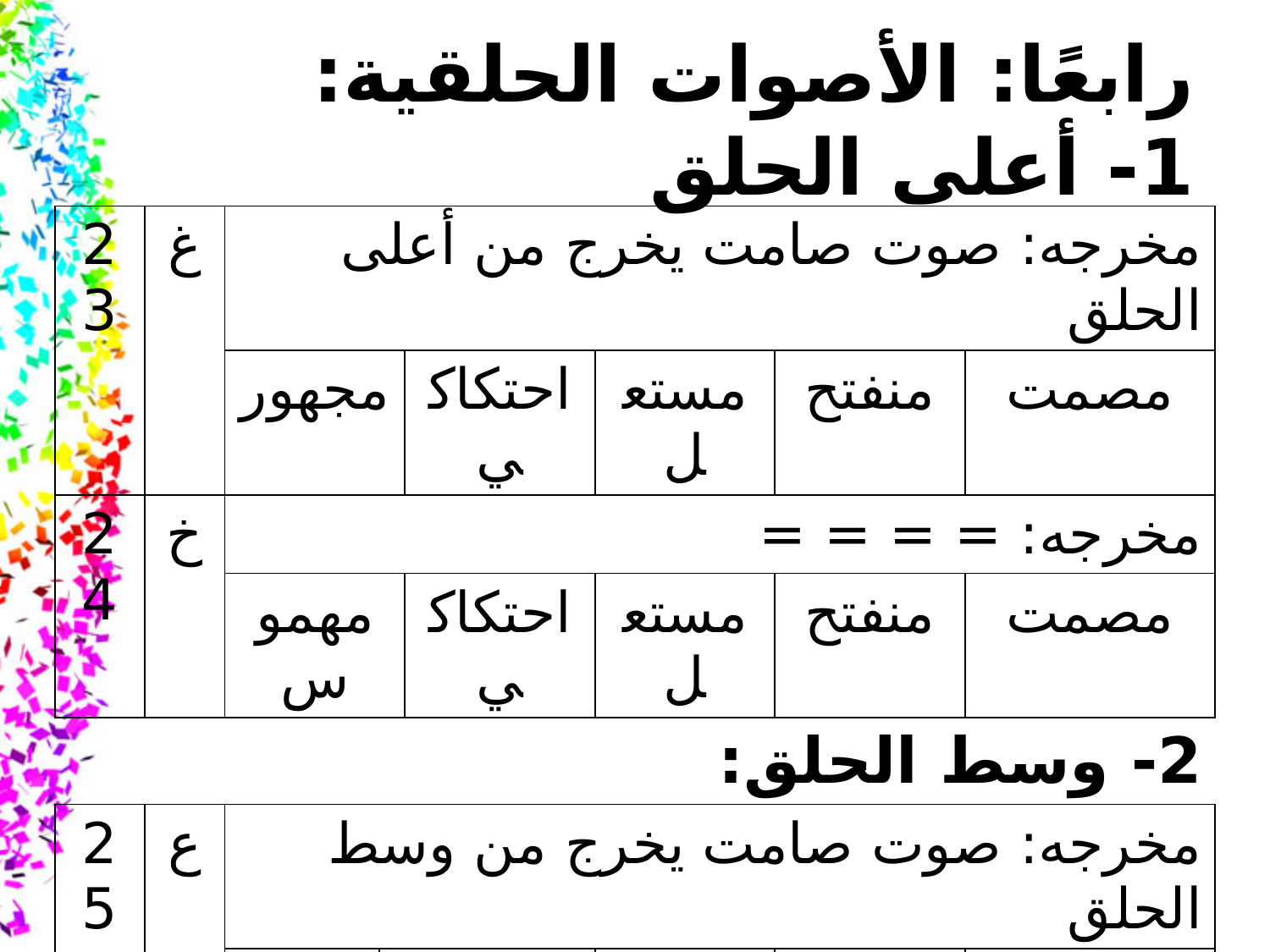

# رابعًا: الأصوات الحلقية: 1- أعلى الحلق
| 23 | غ | مخرجه: صوت صامت يخرج من أعلى الحلق |  |  |  |  |  |
| --- | --- | --- | --- | --- | --- | --- | --- |
|  |  | مجهور |  | احتكاكي | مستعل | منفتح | مصمت |
| 24 | خ | مخرجه: = = = = |  |  |  |  |  |
|  |  | مهموس |  | احتكاكي | مستعل | منفتح | مصمت |
| 2- وسط الحلق: |  |  |  |  |  |  |  |
| 25 | ع | مخرجه: صوت صامت يخرج من وسط الحلق |  |  |  |  |  |
|  |  | مجهور | مائع |  | مستفل | منفتح | مصمت |
| 26 | ح | مخرجه: = = = = |  |  |  |  |  |
|  |  | مهموس | احتكاكي |  | مستفل | منفتح | مصمت |